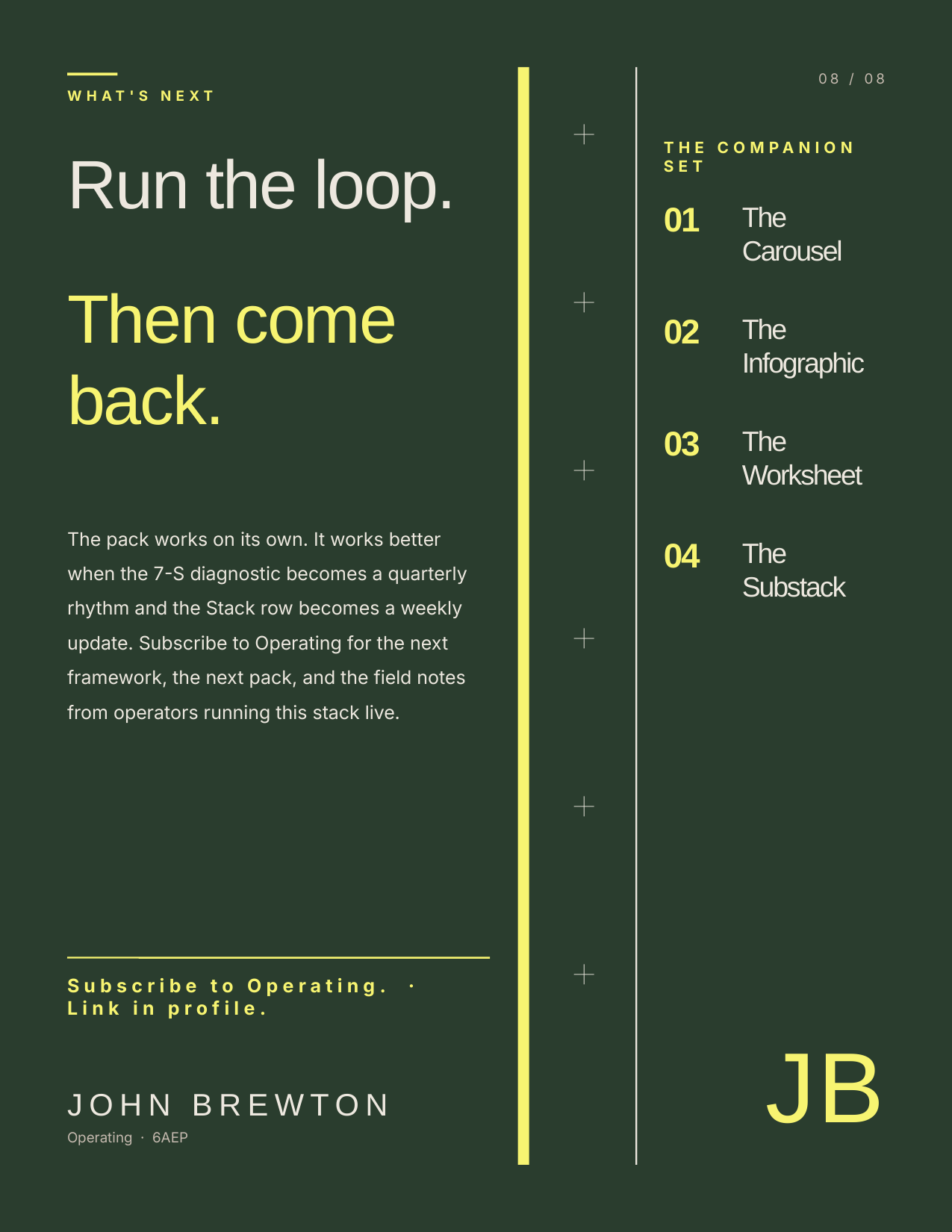

08 / 08

WHAT'S NEXT

Run the loop.
THE COMPANION SET
01
The Carousel
Then come back.

02
The Infographic
03
The Worksheet

The pack works on its own. It works better when the 7-S diagnostic becomes a quarterly rhythm and the Stack row becomes a weekly update. Subscribe to Operating for the next framework, the next pack, and the field notes from operators running this stack live.
04
The Substack

Subscribe to Operating.  ·  Link in profile.

JB
JOHN BREWTON
Operating  ·  6AEP